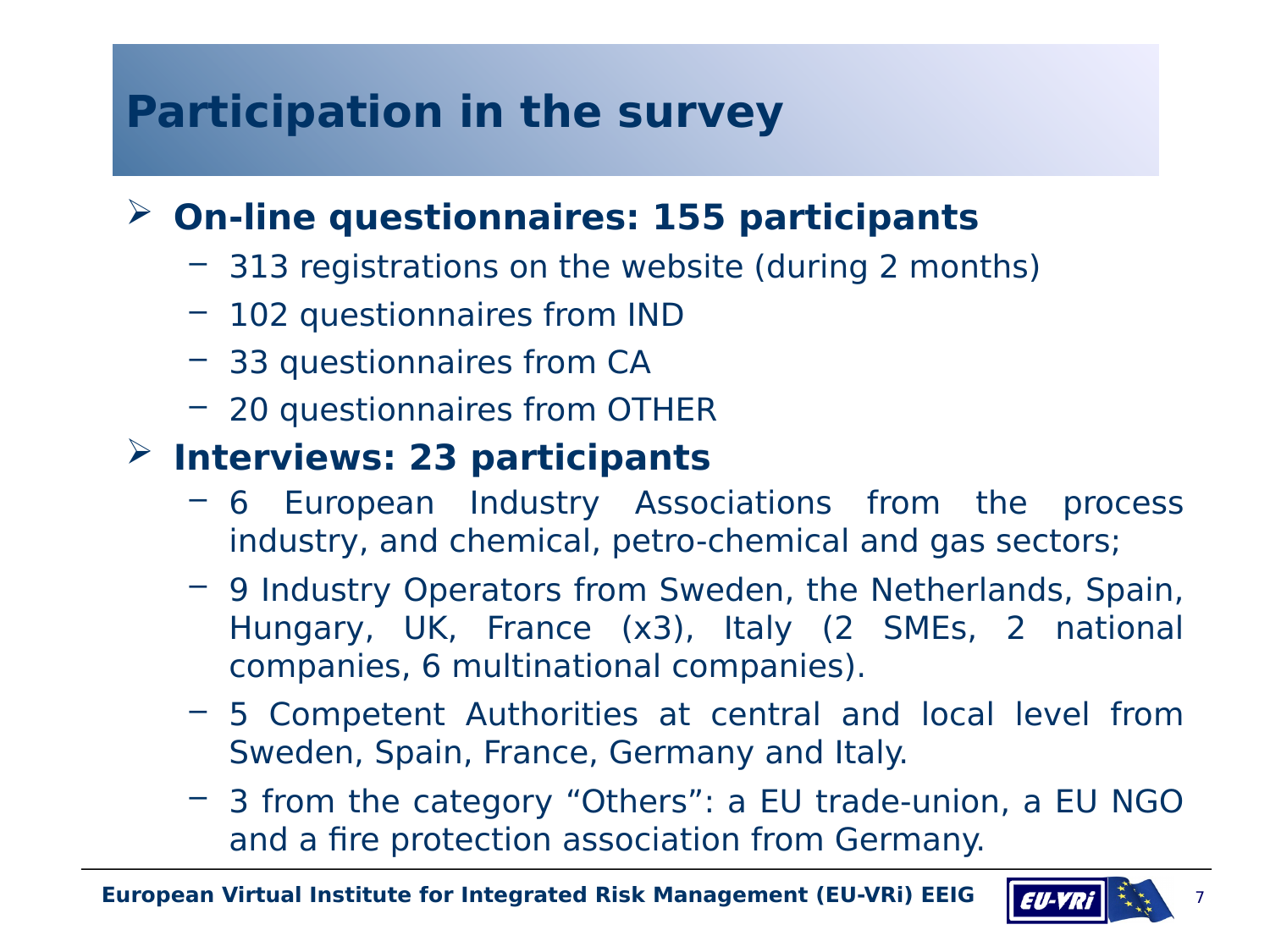

# Participation in the survey
On-line questionnaires: 155 participants
313 registrations on the website (during 2 months)
102 questionnaires from IND
33 questionnaires from CA
20 questionnaires from OTHER
Interviews: 23 participants
6 European Industry Associations from the process industry, and chemical, petro-chemical and gas sectors;
9 Industry Operators from Sweden, the Netherlands, Spain, Hungary, UK, France (x3), Italy (2 SMEs, 2 national companies, 6 multinational companies).
5 Competent Authorities at central and local level from Sweden, Spain, France, Germany and Italy.
3 from the category “Others”: a EU trade-union, a EU NGO and a fire protection association from Germany.